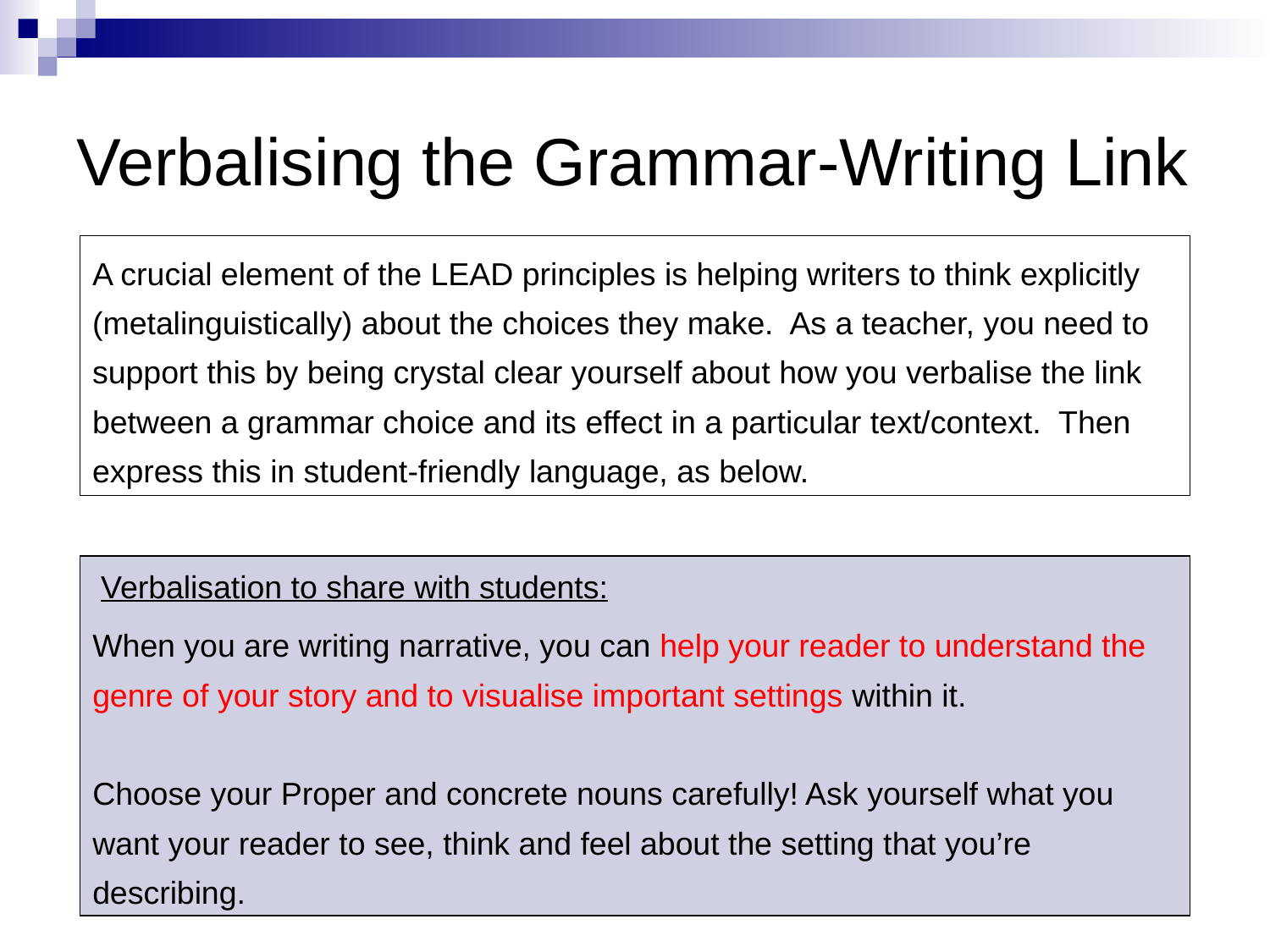

# Verbalising the Grammar-Writing Link
A crucial element of the LEAD principles is helping writers to think explicitly (metalinguistically) about the choices they make.  As a teacher, you need to support this by being crystal clear yourself about how you verbalise the link between a grammar choice and its effect in a particular text/context.  Then express this in student-friendly language, as below.
Verbalisation to share with students:
When you are writing narrative, you can help your reader to understand the genre of your story and to visualise important settings within it.

Choose your Proper and concrete nouns carefully! Ask yourself what you want your reader to see, think and feel about the setting that you’re describing.